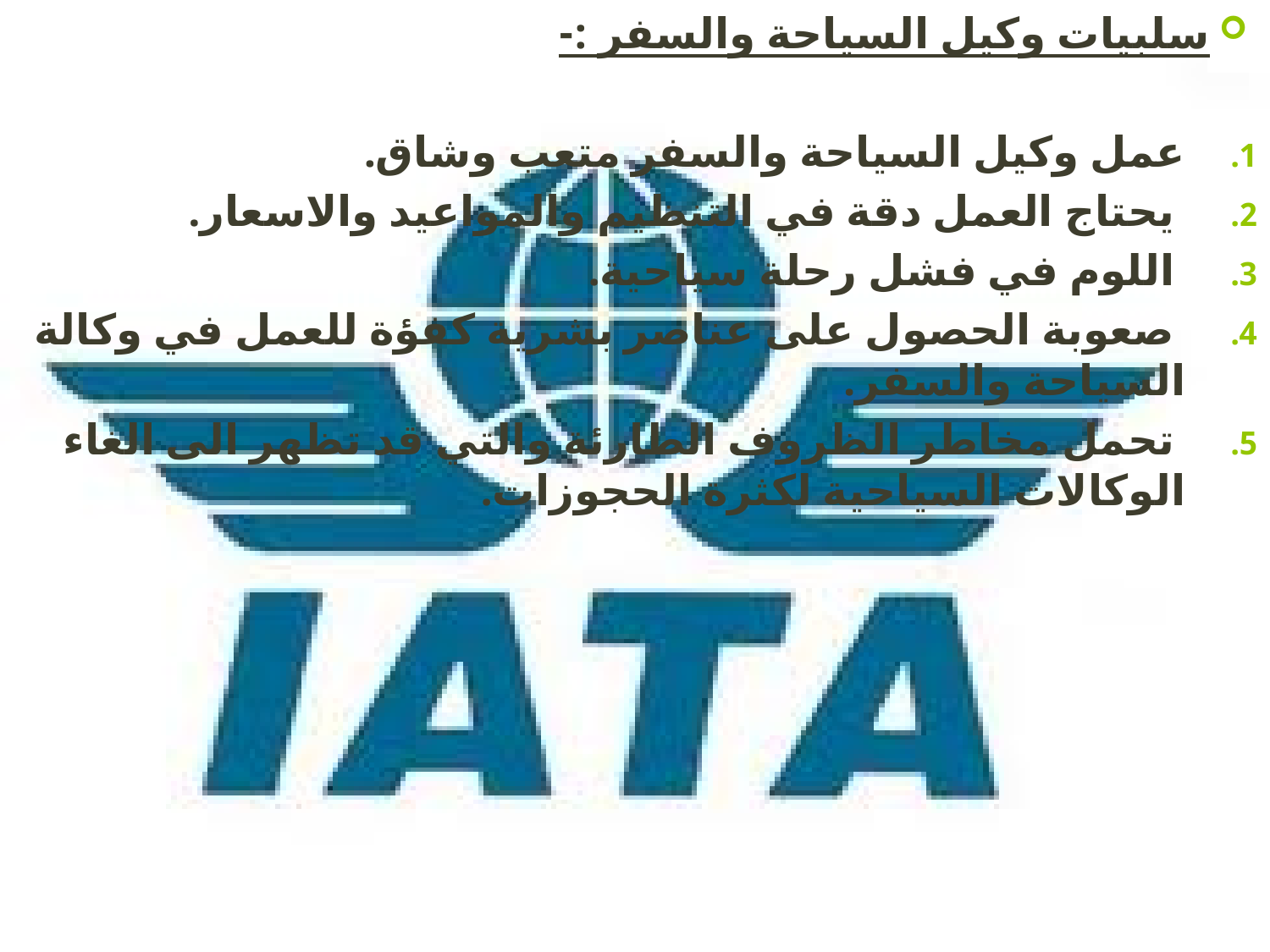

سلبيات وكيل السياحة والسفر :-

عمل وكيل السياحة والسفر متعب وشاق.
 يحتاج العمل دقة في التنظيم والمواعيد والاسعار.
 اللوم في فشل رحلة سياحية.
 صعوبة الحصول على عناصر بشرية كفؤة للعمل في وكالة السياحة والسفر.
 تحمل مخاطر الظروف الطارئة والتي قد تظهر الى الغاء الوكالات السياحية لكثرة الحجوزات.